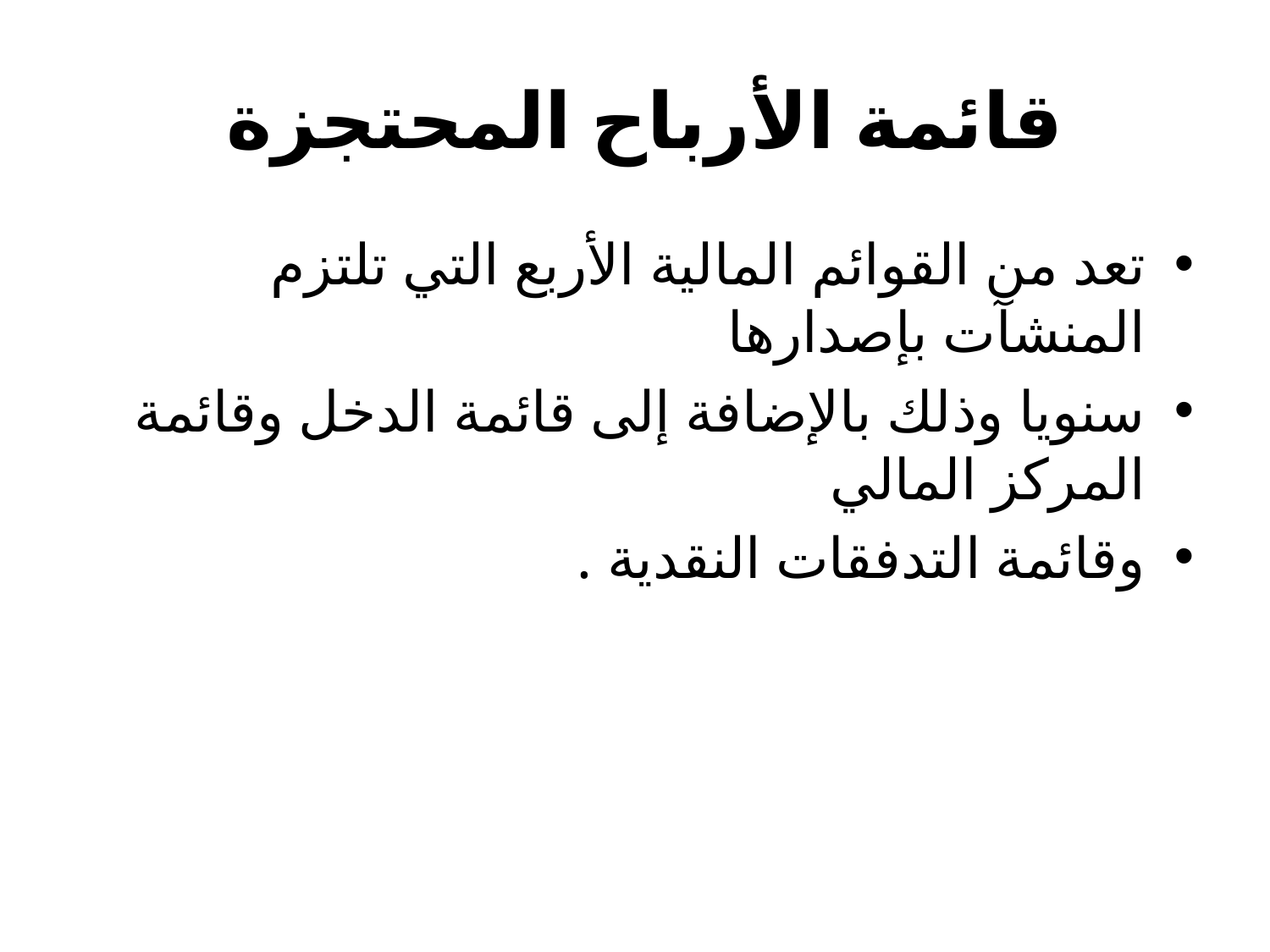

# قائمة الأرباح المحتجزة
تعد من القوائم المالية الأربع التي تلتزم المنشآت بإصدارها
سنويا وذلك بالإضافة إلى قائمة الدخل وقائمة المركز المالي
وقائمة التدفقات النقدية .